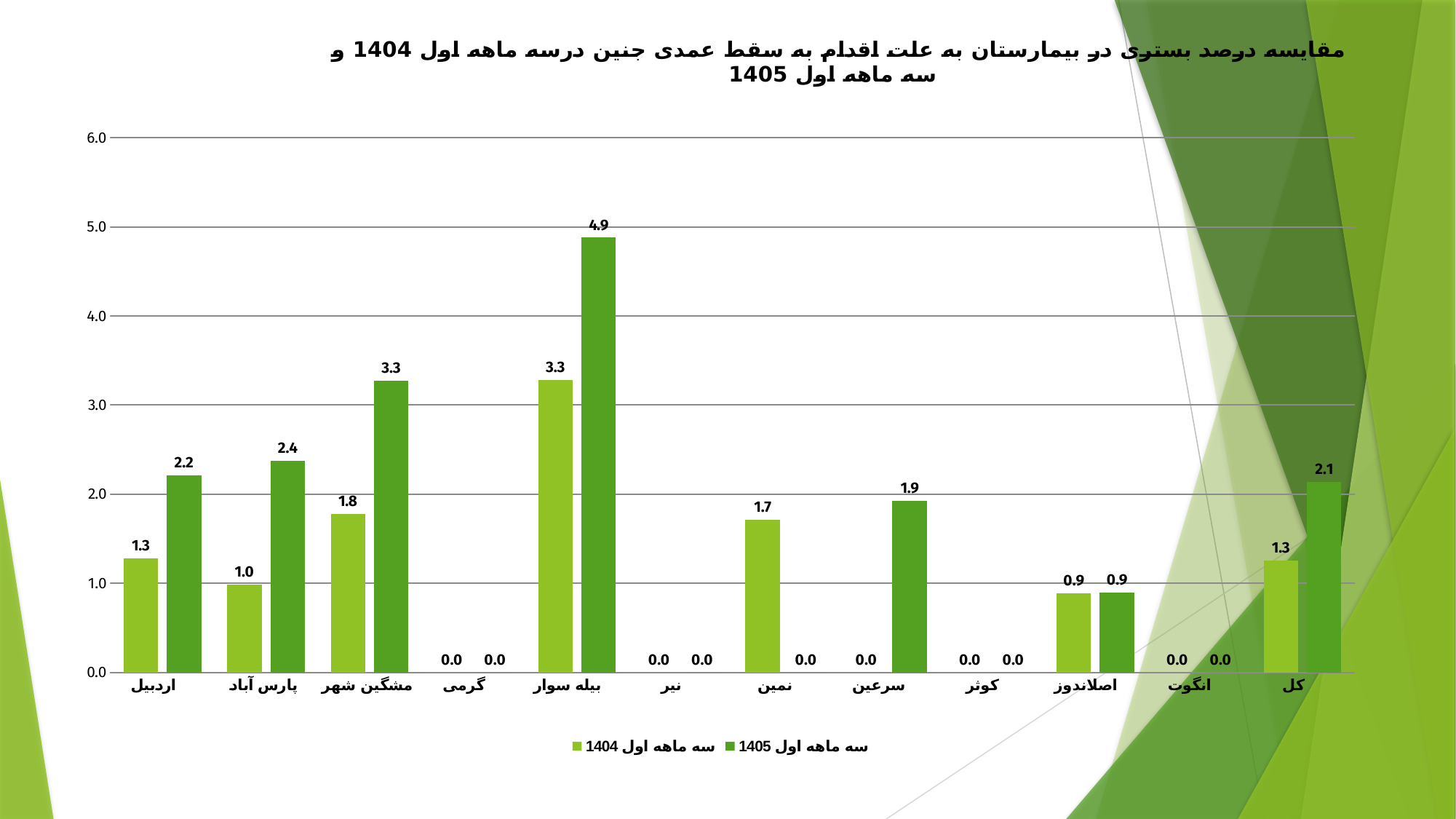

### Chart: مقایسه درصد بستری در بیمارستان به علت اقدام به سقط عمدی جنین درسه ماهه اول 1404 و سه ماهه اول 1405

| Category | سه ماهه اول 1404 | سه ماهه اول 1405 |
|---|---|---|
| اردبیل     | 1.282051282051282 | 2.2105875509016917 |
| پارس آباد  | 0.9861932938856015 | 2.3758099352051762 |
| مشگین شهر    | 1.7811704834605597 | 3.269754768392381 |
| گرمی     | 0.0 | 0.0 |
| بیله سوار     | 3.2786885245901627 | 4.878048780487814 |
| نیر     | 0.0 | 0.0 |
| نمین     | 1.7142857142857162 | 0.0 |
| سرعین     | 0.0 | 1.9230769230769253 |
| کوثر     | 0.0 | 0.0 |
| اصلاندوز     | 0.8849557522123896 | 0.8928571428571426 |
| انگوت     | 0.0 | 0.0 |
| کل     | 1.2553495007132667 | 2.1395348837209345 |
#